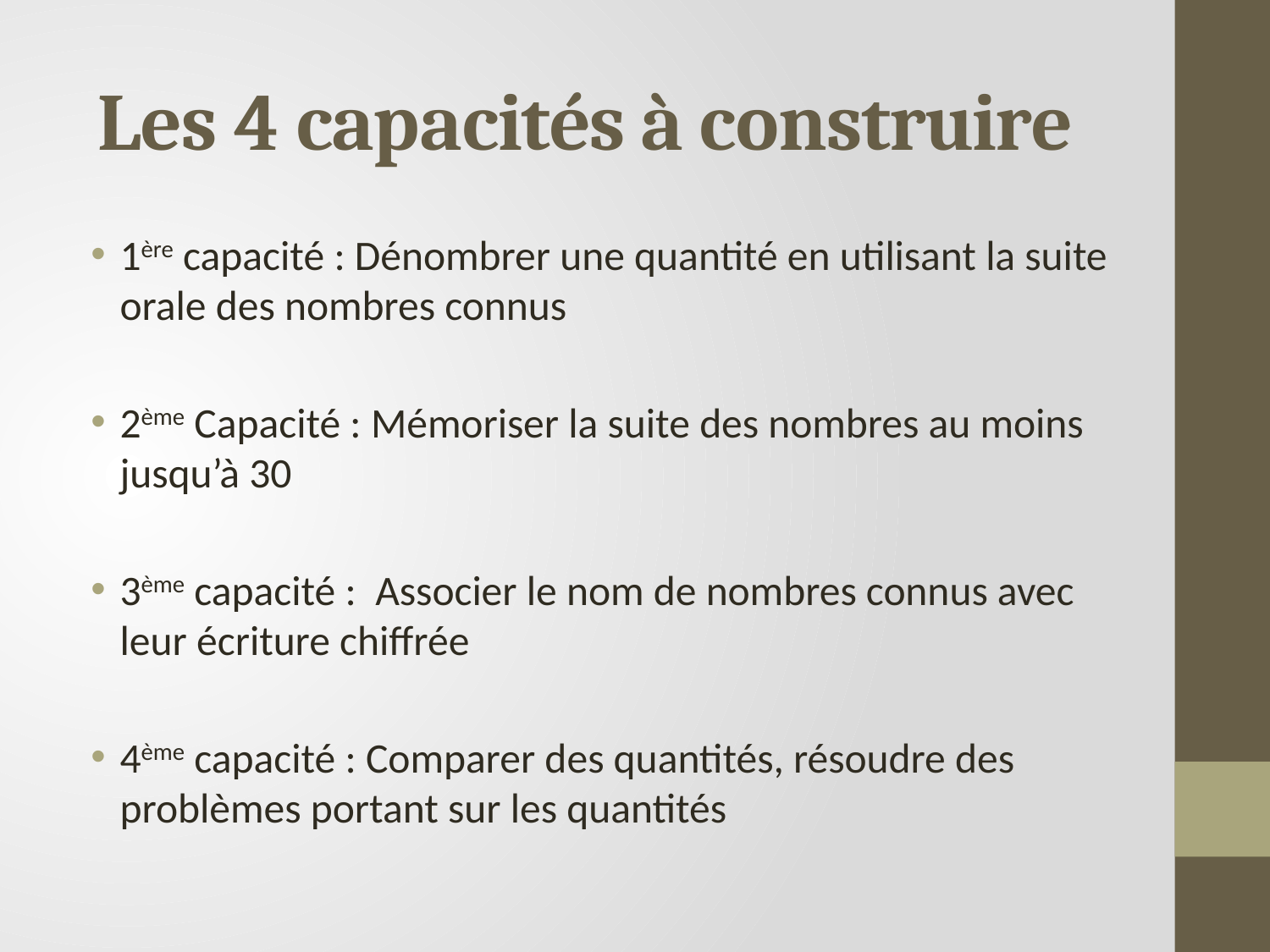

# Les 4 capacités à construire
1ère capacité : Dénombrer une quantité en utilisant la suite orale des nombres connus

2ème Capacité : Mémoriser la suite des nombres au moins jusqu’à 30

3ème capacité :  Associer le nom de nombres connus avec leur écriture chiffrée

4ème capacité : Comparer des quantités, résoudre des problèmes portant sur les quantités